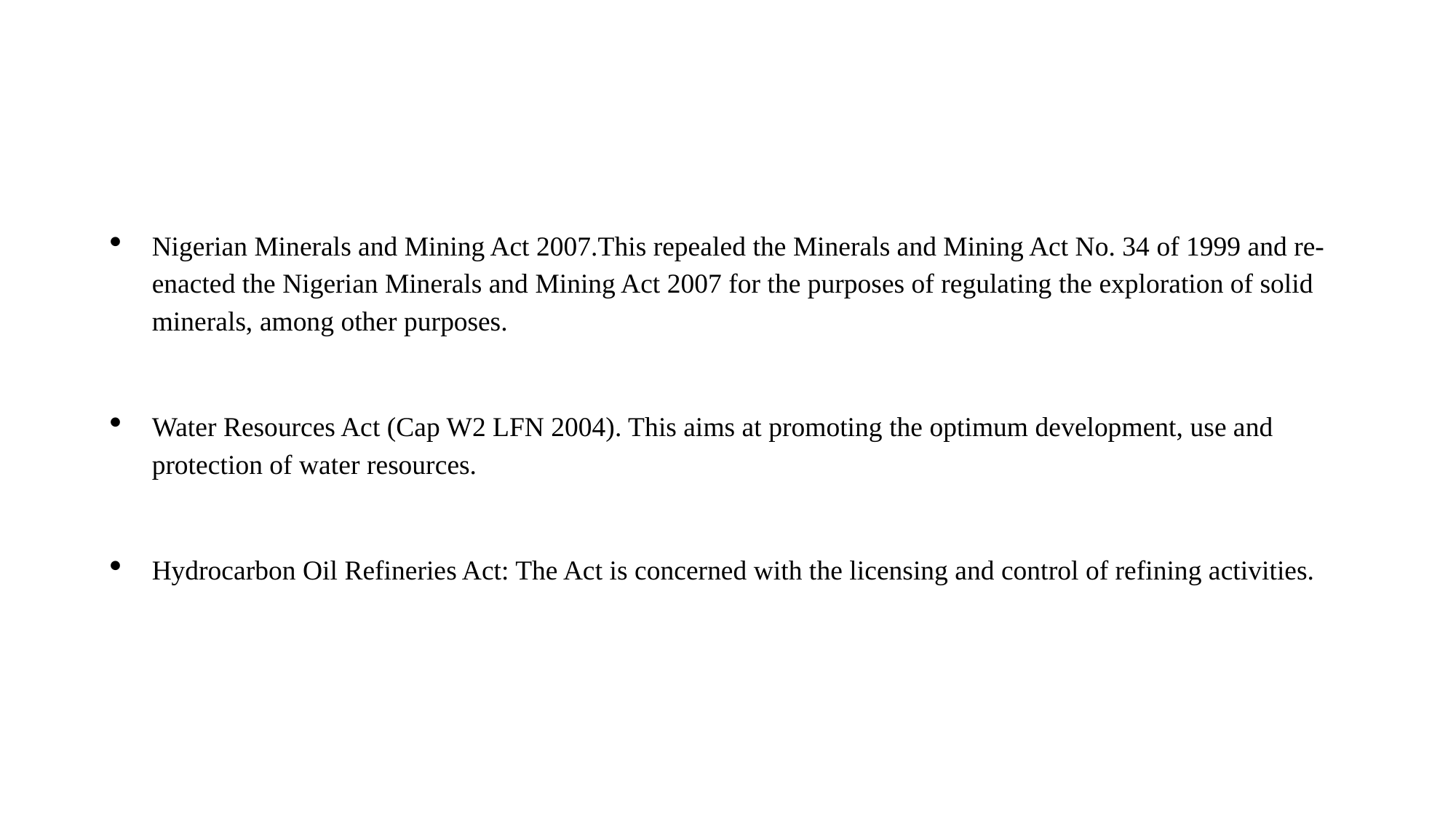

#
Nigerian Minerals and Mining Act 2007.This repealed the Minerals and Mining Act No. 34 of 1999 and re-enacted the Nigerian Minerals and Mining Act 2007 for the purposes of regulating the exploration of solid minerals, among other purposes.

Water Resources Act (Cap W2 LFN 2004). This aims at promoting the optimum development, use and protection of water resources.

Hydrocarbon Oil Refineries Act: The Act is concerned with the licensing and control of refining activities.